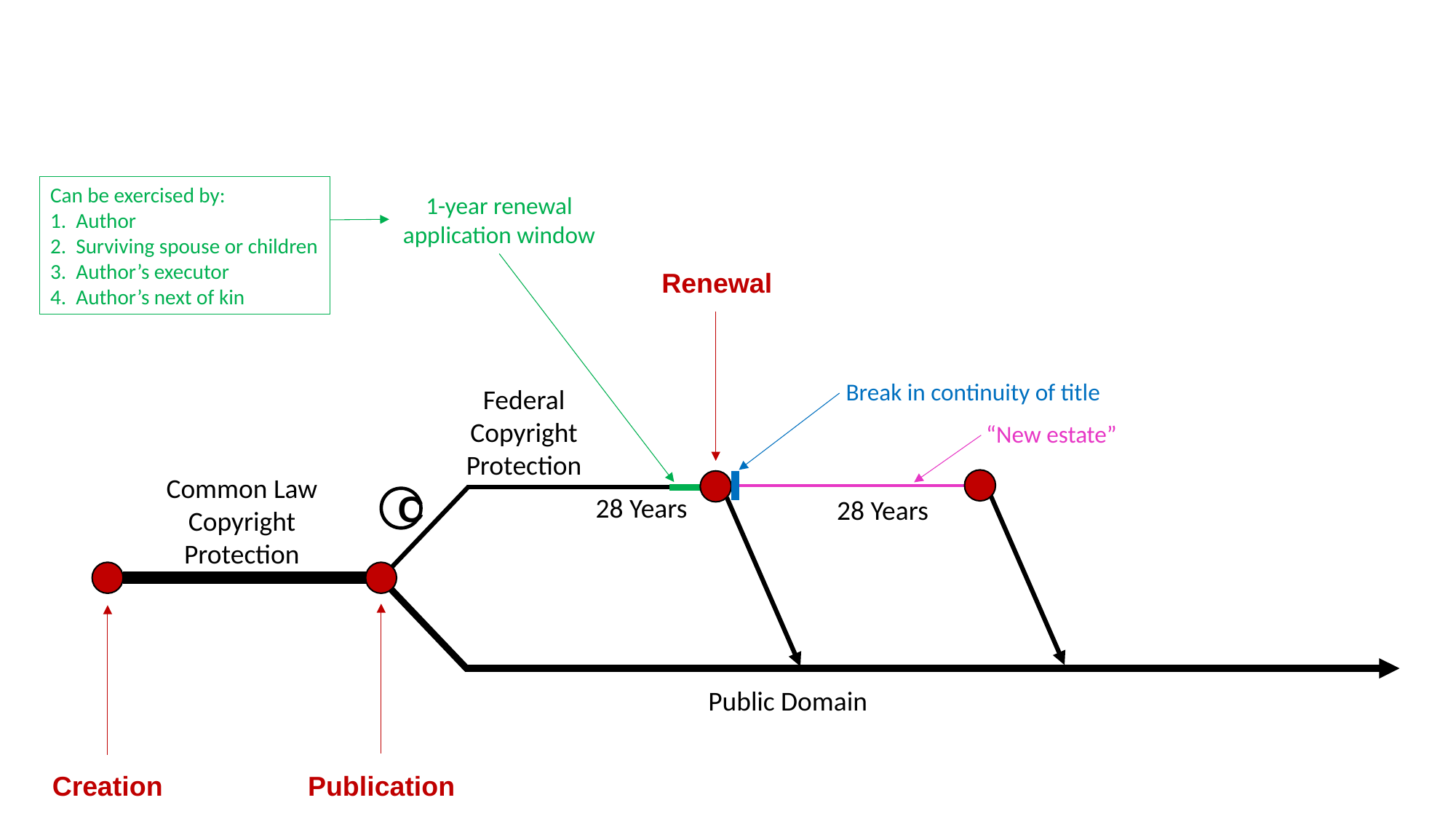

Can be exercised by:
1.  Author
2.  Surviving spouse or children
3.  Author’s executor
4.  Author’s next of kin
1-year renewal application window
Renewal
Break in continuity of title
Federal Copyright Protection
“New estate”
Common Law Copyright Protection

28 Years
28 Years
C

Public Domain
Creation
Publication